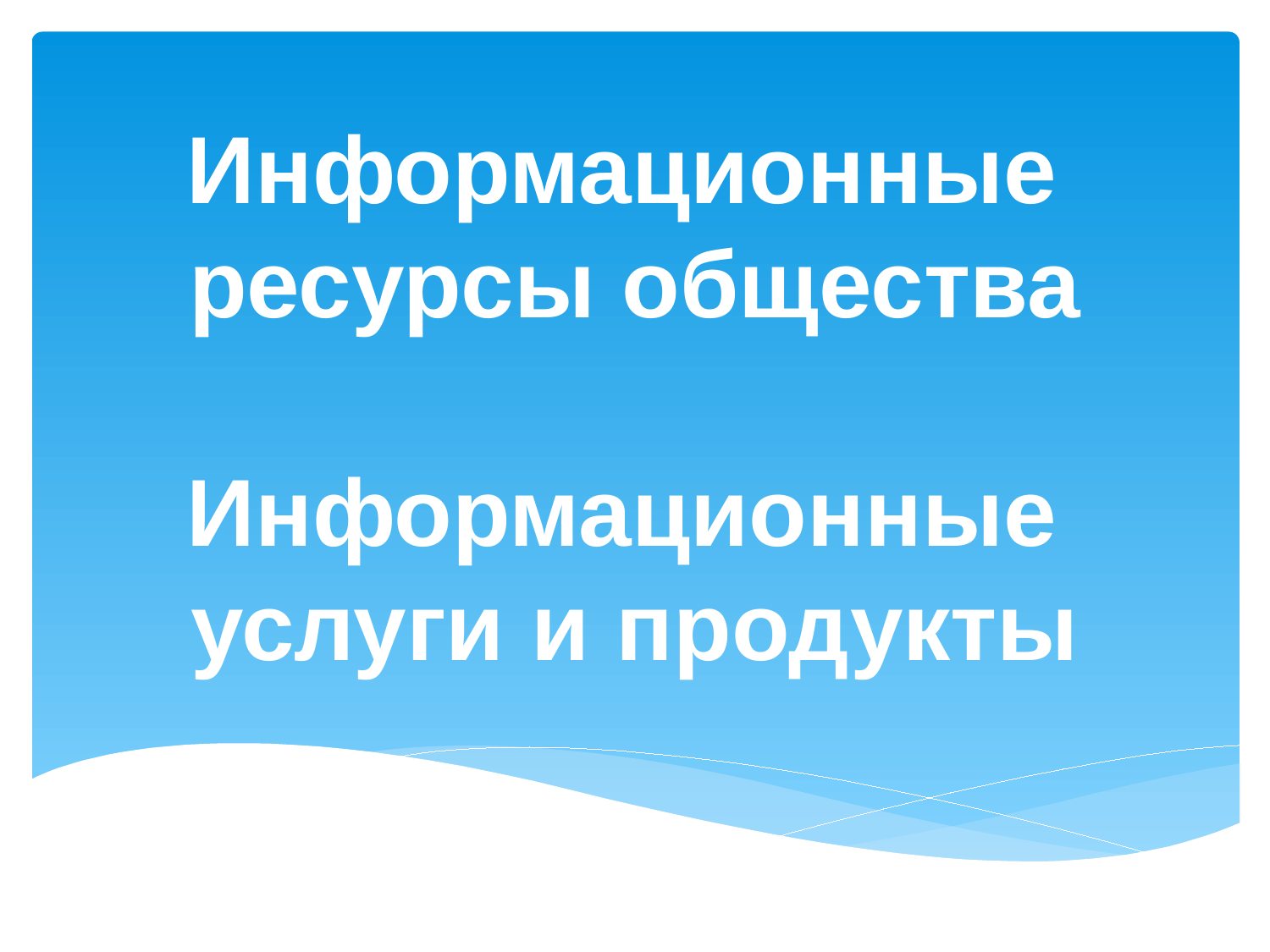

# Информационные ресурсы общества Информационные услуги и продукты